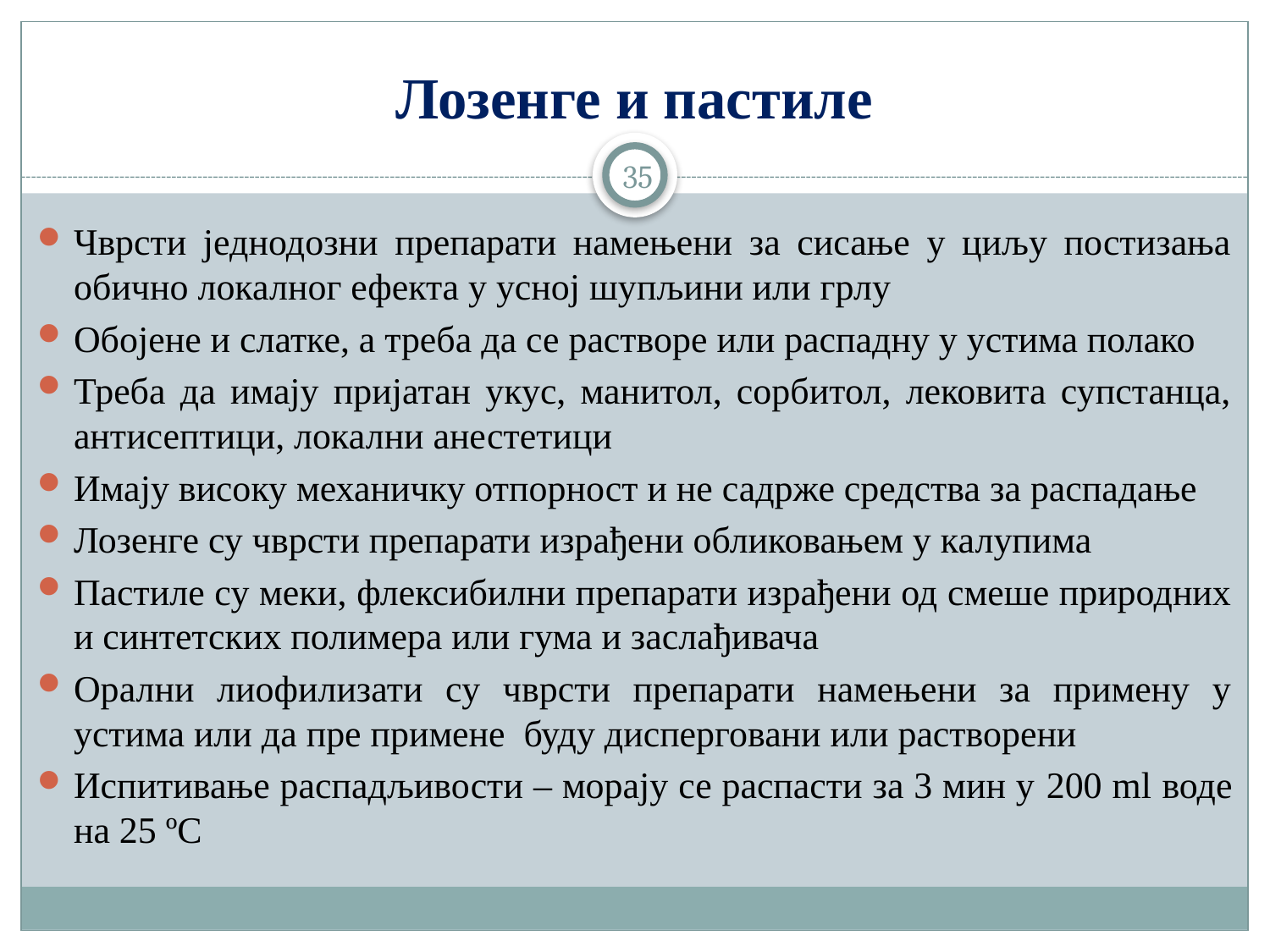

# Лозенге и пастиле
35
Чврсти једнодозни препарати намењени за сисање у циљу постизања обично локалног ефекта у усној шупљини или грлу
Обојене и слатке, а треба да се растворе или распадну у устима полако
Треба да имају пријатан укус, манитол, сорбитол, лековита супстанца, антисептици, локални анестетици
Имају високу механичку отпорност и не садрже средства за распадање
Лозенге су чврсти препарати израђени обликовањем у калупима
Пастиле су меки, флексибилни препарати израђени од смеше природних и синтетских полимера или гума и заслађивача
Орални лиофилизати су чврсти препарати намењени за примену у устима или да пре примене  буду дисперговани или растворени
Испитивање распадљивости – морају се распасти за 3 мин у 200 ml воде на 25 ºC